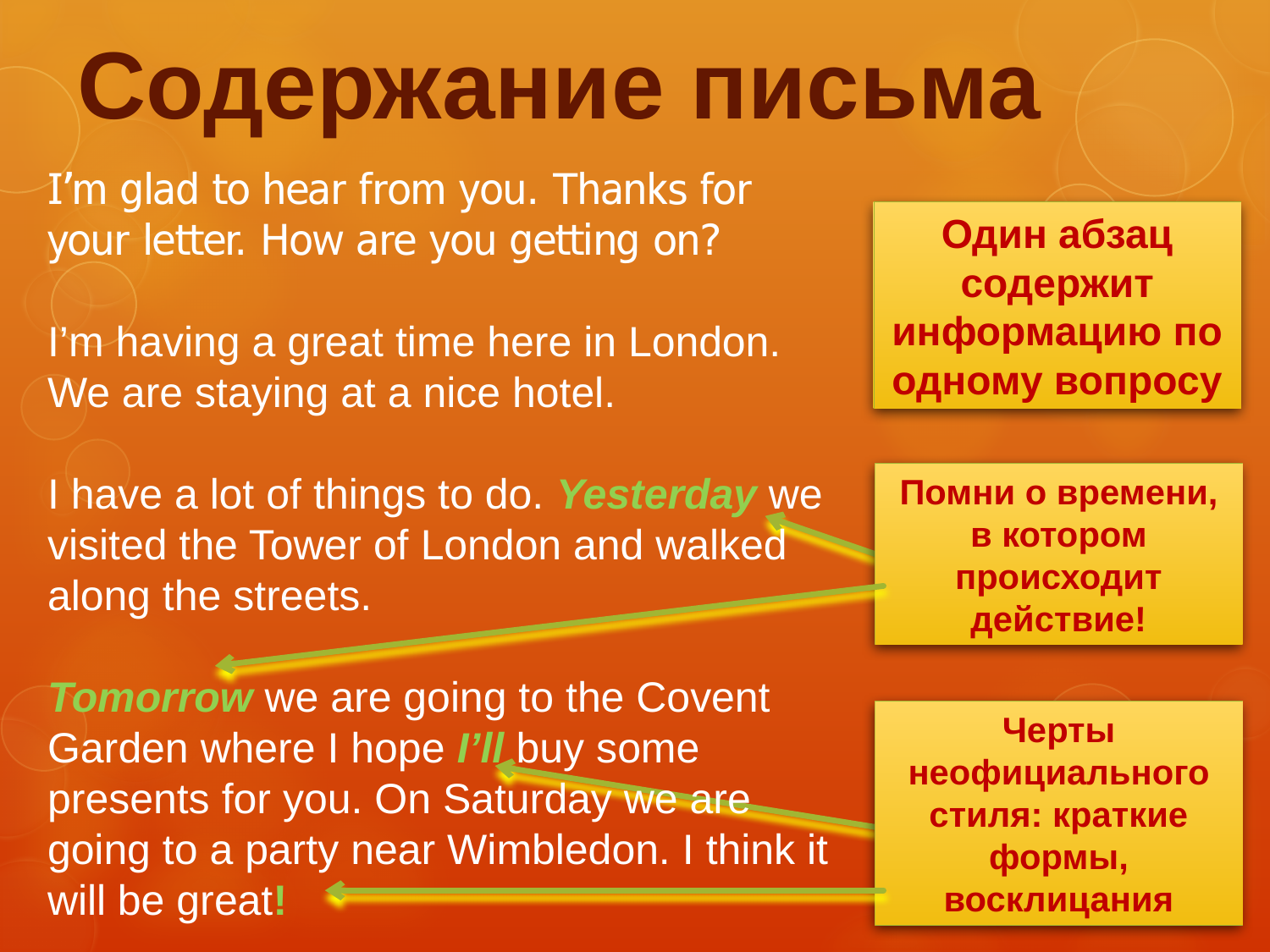

# Содержание письма
I’m glad to hear from you. Thanks for your letter. How are you getting on?

I’m having a great time here in London.
We are staying at a nice hotel.

I have a lot of things to do. Yesterday we visited the Tower of London and walked along the streets.

Tomorrow we are going to the Covent Garden where I hope I’ll buy some presents for you. On Saturday we are going to a party near Wimbledon. I think it will be great!

Один абзац содержит информацию по одному вопросу
Помни о времени, в котором происходит действие!
Черты неофициального стиля: краткие формы, восклицания